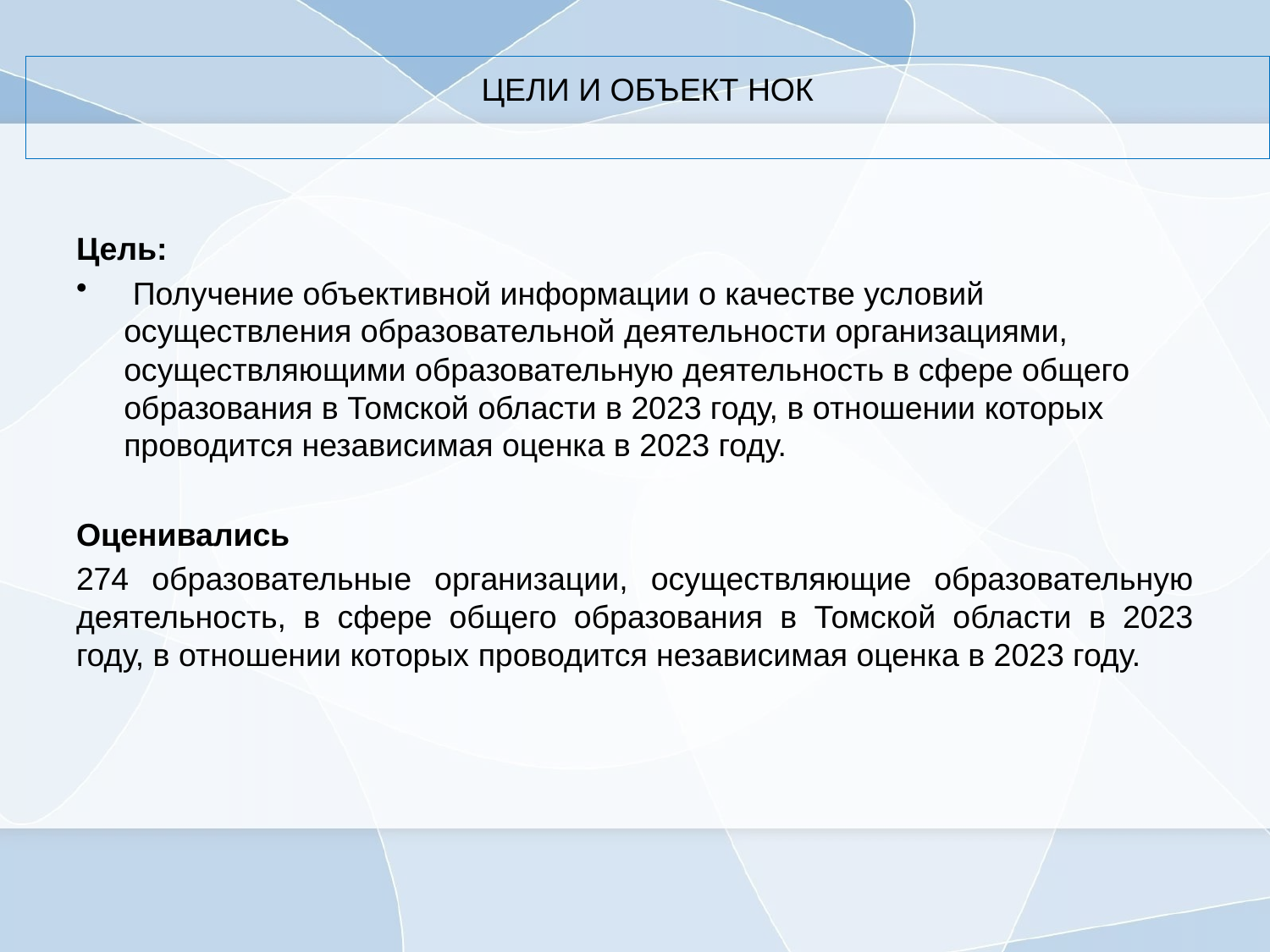

# ЦЕЛИ И ОБЪЕКТ НОК
Цель:
 Получение объективной информации о качестве условий осуществления образовательной деятельности организациями, осуществляющими образовательную деятельность в сфере общего образования в Томской области в 2023 году, в отношении которых проводится независимая оценка в 2023 году.

Оценивались
274 образовательные организации, осуществляющие образовательную деятельность, в сфере общего образования в Томской области в 2023 году, в отношении которых проводится независимая оценка в 2023 году.